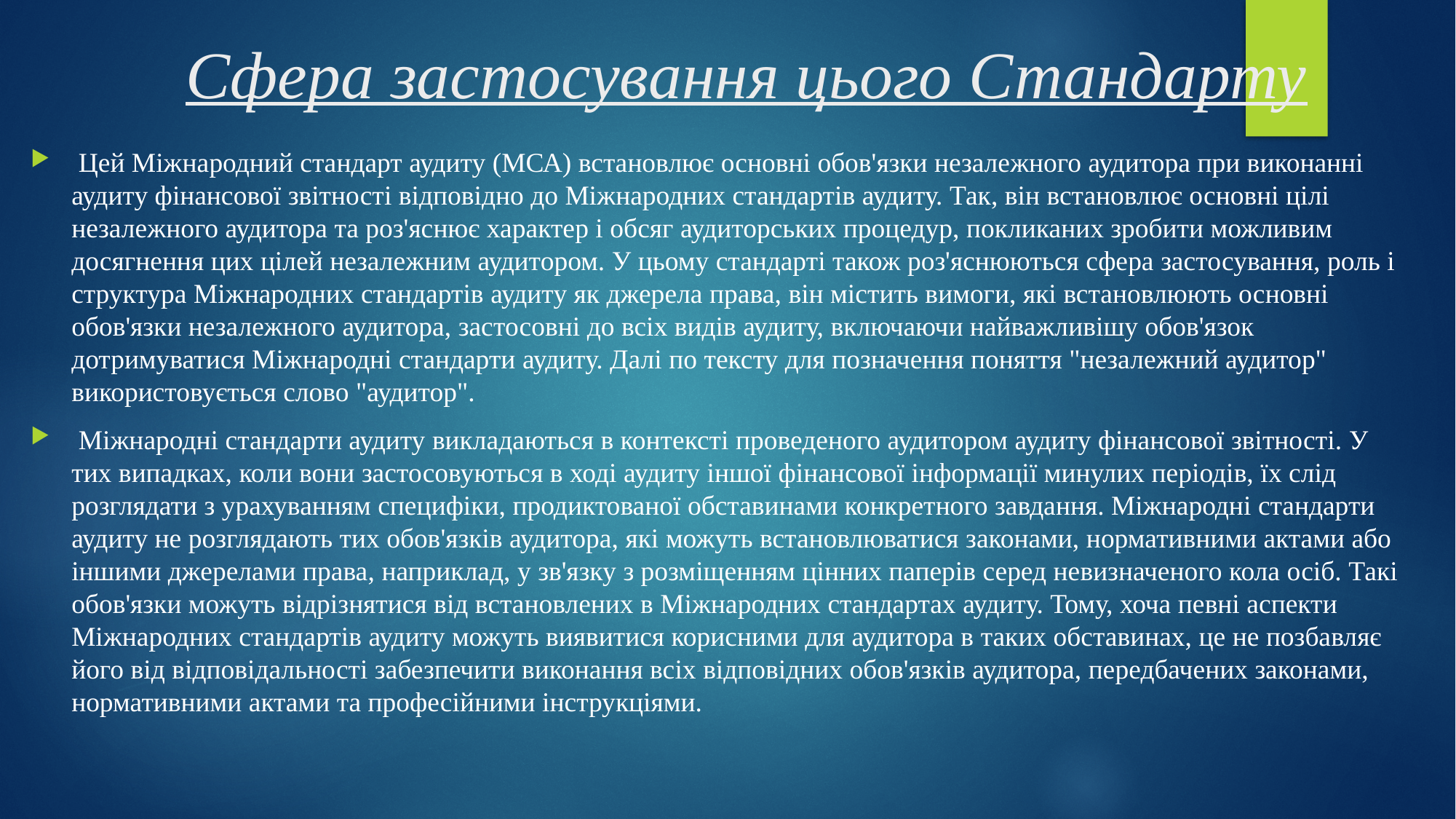

# Сфера застосування цього Стандарту
 Цей Міжнародний стандарт аудиту (МСА) встановлює основні обов'язки незалежного аудитора при виконанні аудиту фінансової звітності відповідно до Міжнародних стандартів аудиту. Так, він встановлює основні цілі незалежного аудитора та роз'яснює характер і обсяг аудиторських процедур, покликаних зробити можливим досягнення цих цілей незалежним аудитором. У цьому стандарті також роз'яснюються сфера застосування, роль і структура Міжнародних стандартів аудиту як джерела права, він містить вимоги, які встановлюють основні обов'язки незалежного аудитора, застосовні до всіх видів аудиту, включаючи найважливішу обов'язок дотримуватися Міжнародні стандарти аудиту. Далі по тексту для позначення поняття "незалежний аудитор" використовується слово "аудитор".
 Міжнародні стандарти аудиту викладаються в контексті проведеного аудитором аудиту фінансової звітності. У тих випадках, коли вони застосовуються в ході аудиту іншої фінансової інформації минулих періодів, їх слід розглядати з урахуванням специфіки, продиктованої обставинами конкретного завдання. Міжнародні стандарти аудиту не розглядають тих обов'язків аудитора, які можуть встановлюватися законами, нормативними актами або іншими джерелами права, наприклад, у зв'язку з розміщенням цінних паперів серед невизначеного кола осіб. Такі обов'язки можуть відрізнятися від встановлених в Міжнародних стандартах аудиту. Тому, хоча певні аспекти Міжнародних стандартів аудиту можуть виявитися корисними для аудитора в таких обставинах, це не позбавляє його від відповідальності забезпечити виконання всіх відповідних обов'язків аудитора, передбачених законами, нормативними актами та професійними інструкціями.